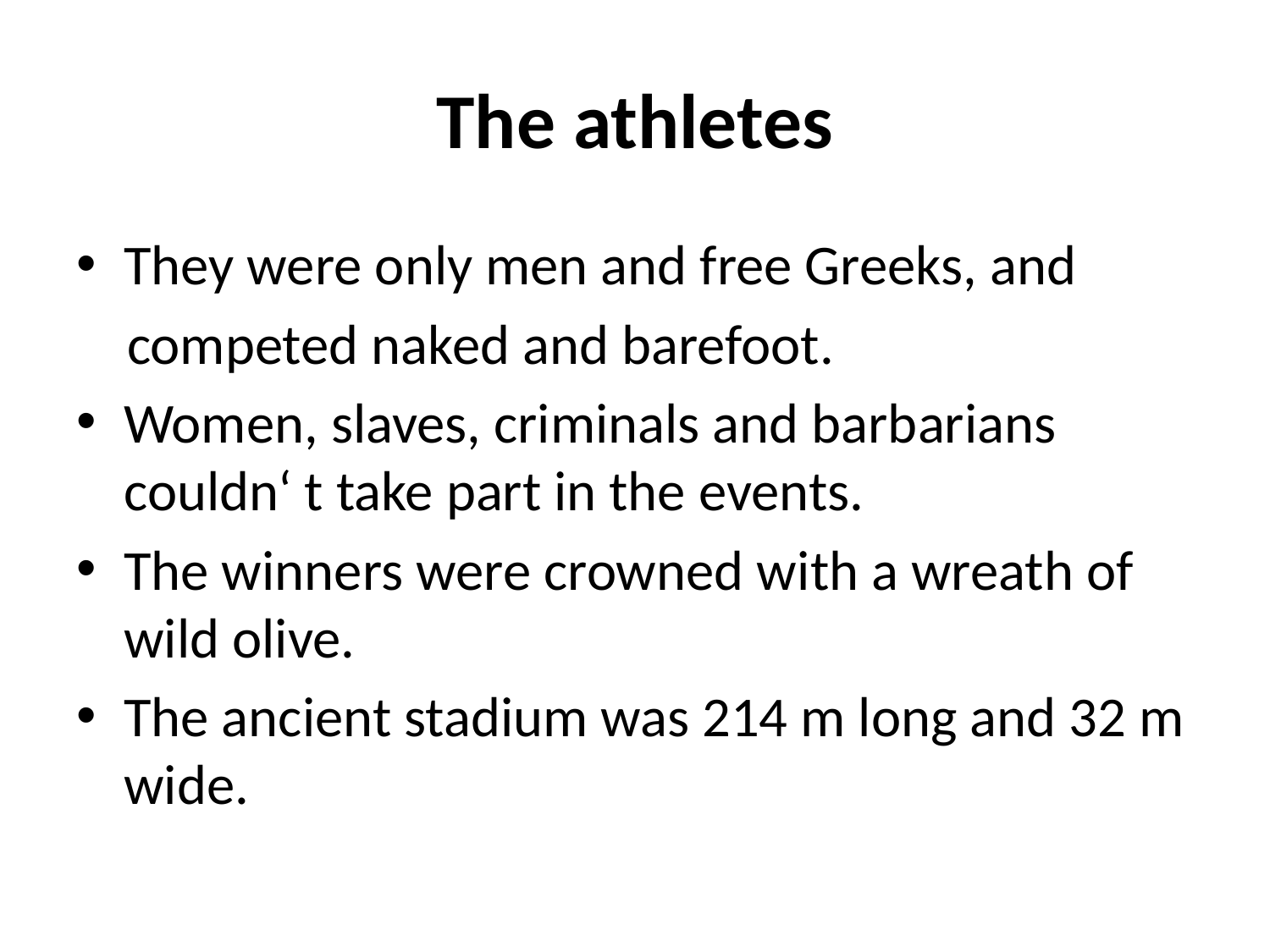

# The athletes
They were only men and free Greeks, and
    competed naked and barefoot.
Women, slaves, criminals and barbarians couldn‘ t take part in the events.
The winners were crowned with a wreath of wild olive.
The ancient stadium was 214 m long and 32 m wide.